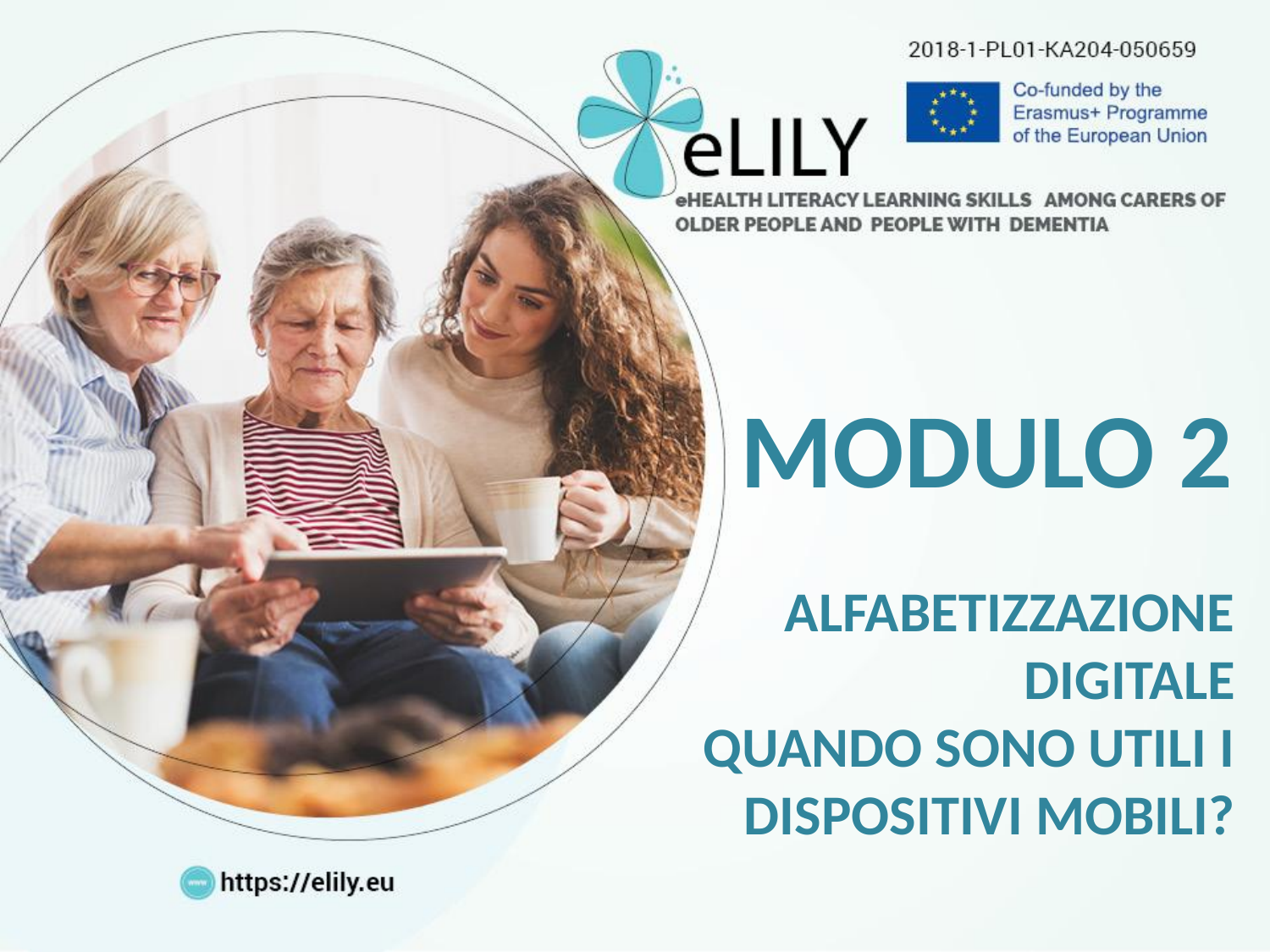

MODULO 2
ALFABETIZZAZIONE DIGITALE
Quando sono utili i dispositivi mobili?